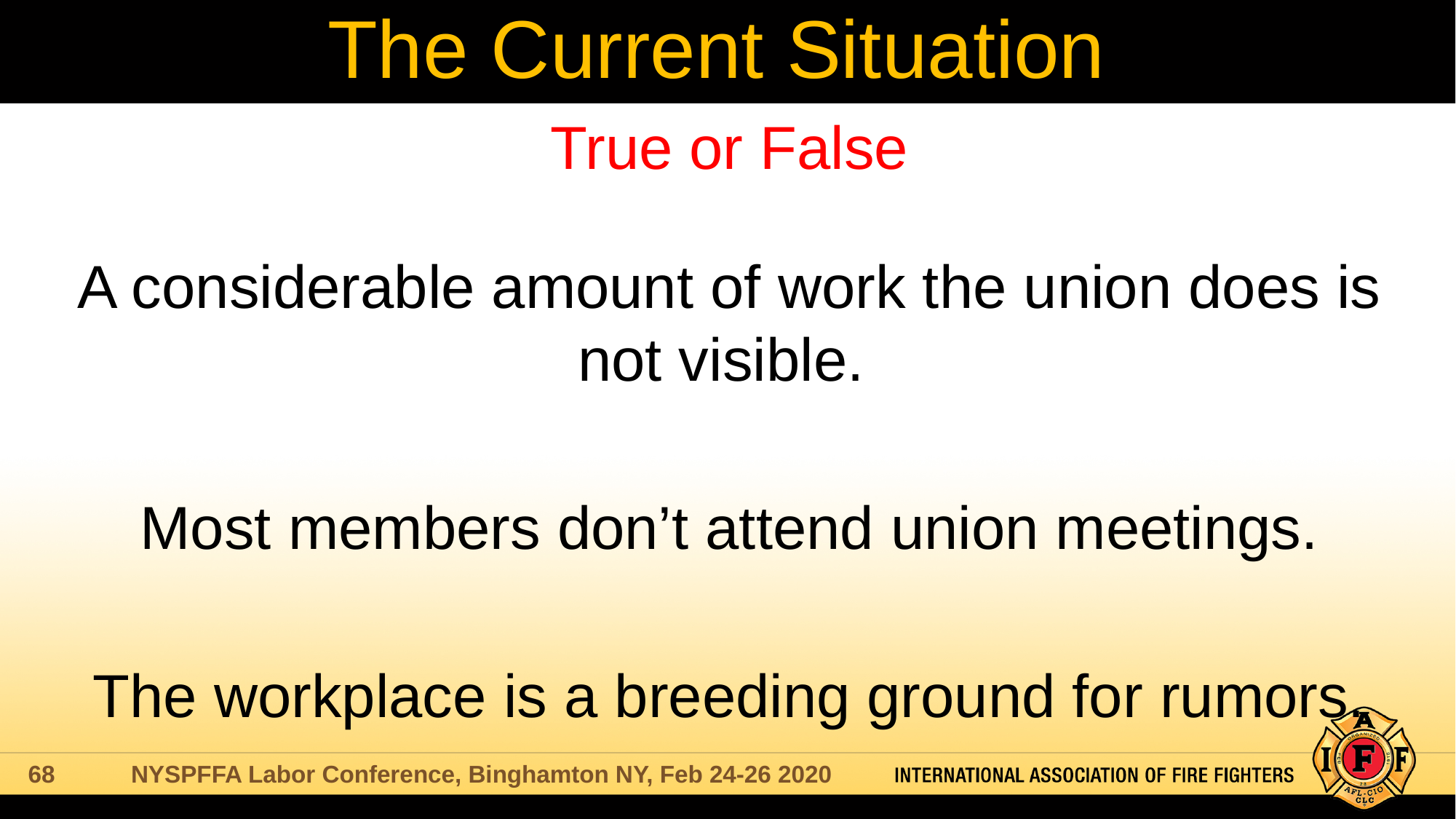

# The Current Situation
True or False

A considerable amount of work the union does is not visible.

Most members don’t attend union meetings.

The workplace is a breeding ground for rumors.

NYSPFFA Labor Conference, Binghamton NY, Feb 24-26 2020